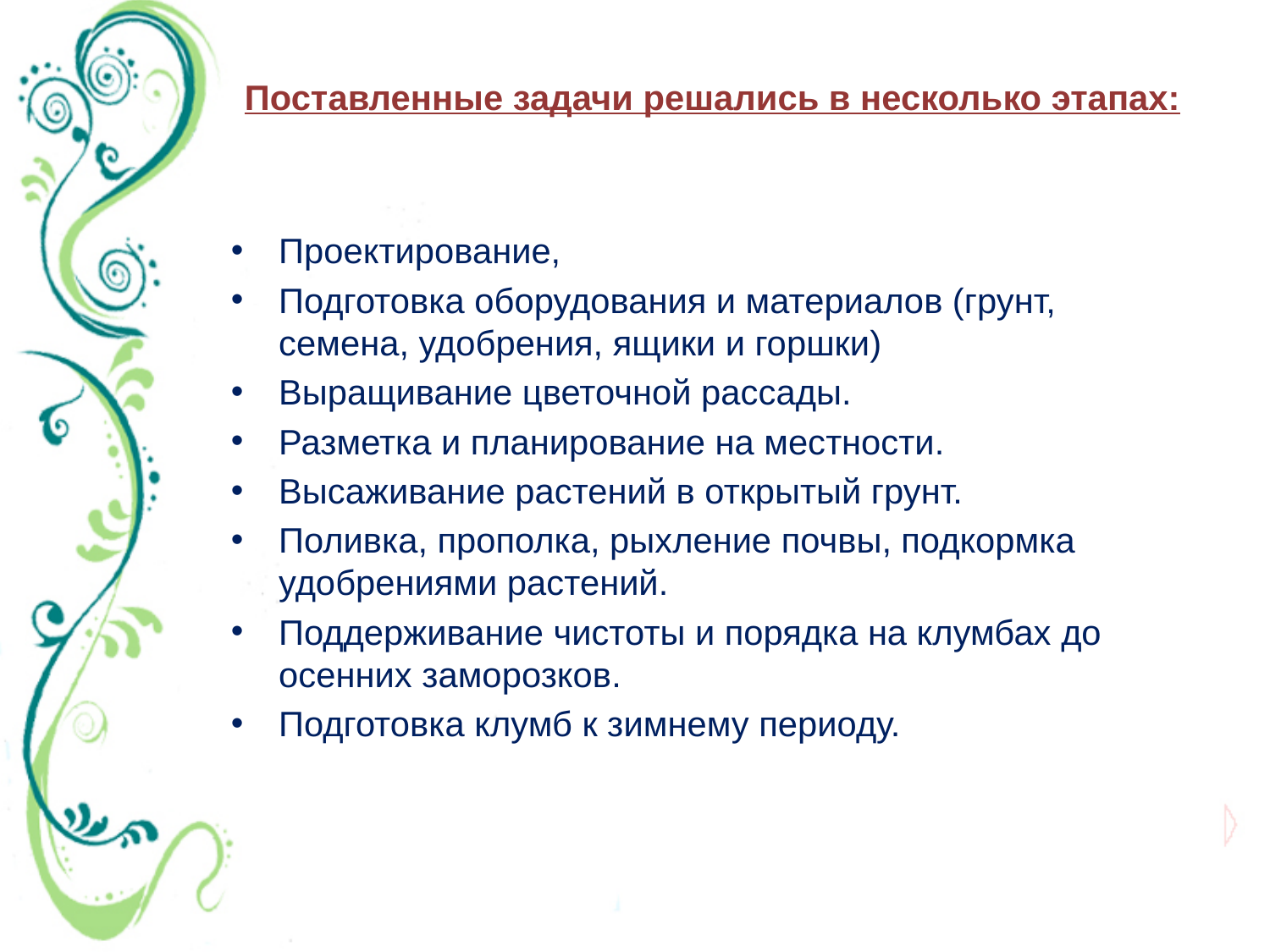

# Поставленные задачи решались в несколько этапах:
Проектирование,
Подготовка оборудования и материалов (грунт, семена, удобрения, ящики и горшки)
Выращивание цветочной рассады.
Разметка и планирование на местности.
Высаживание растений в открытый грунт.
Поливка, прополка, рыхление почвы, подкормка удобрениями растений.
Поддерживание чистоты и порядка на клумбах до осенних заморозков.
Подготовка клумб к зимнему периоду.